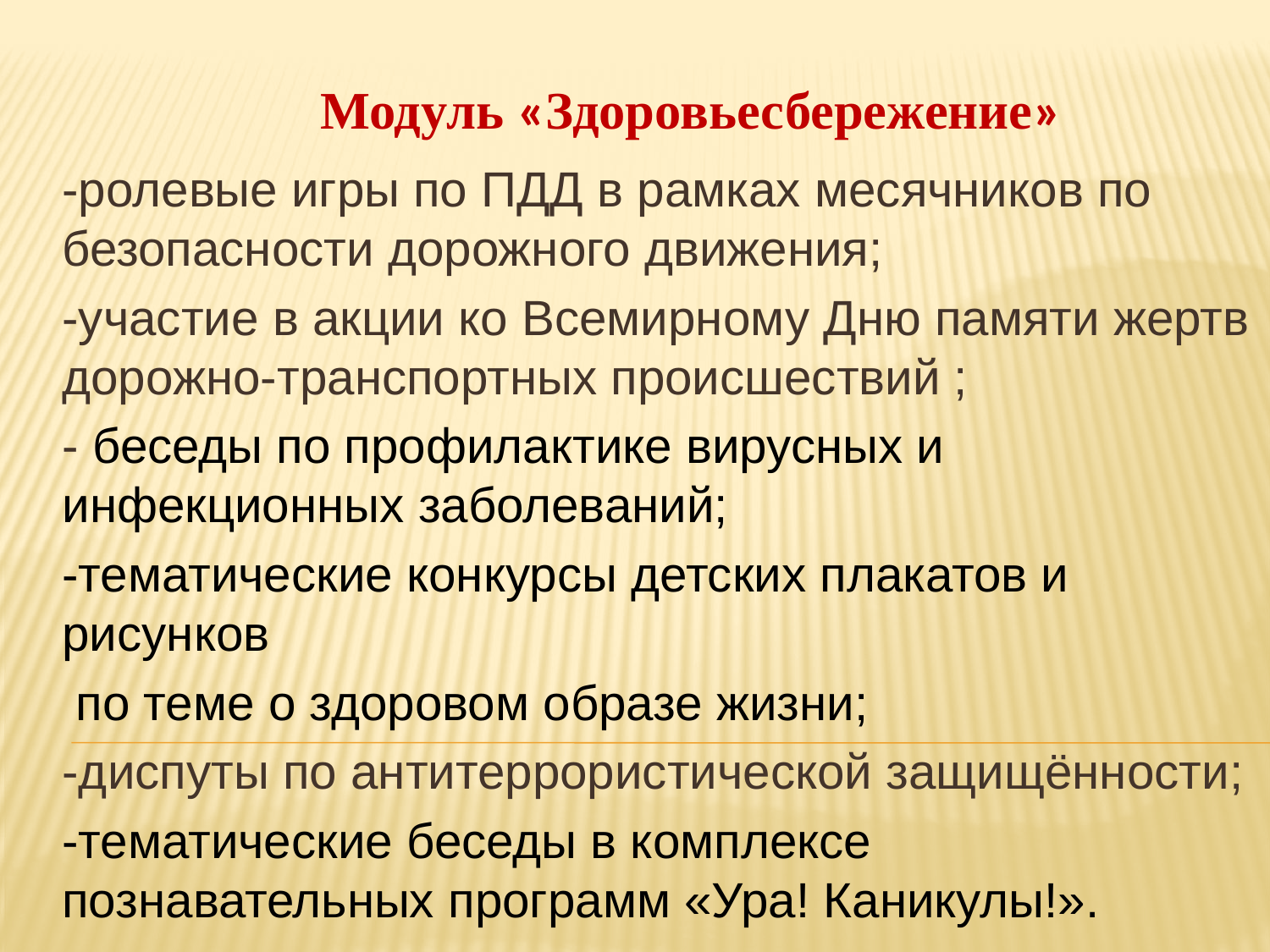

Модуль «Здоровьесбережение»
-ролевые игры по ПДД в рамках месячников по безопасности дорожного движения;
-участие в акции ко Всемирному Дню памяти жертв дорожно-транспортных происшествий ;
- беседы по профилактике вирусных и инфекционных заболеваний;
-тематические конкурсы детских плакатов и рисунков
 по теме о здоровом образе жизни;
-диспуты по антитеррористической защищённости;
-тематические беседы в комплексе познавательных программ «Ура! Каникулы!».